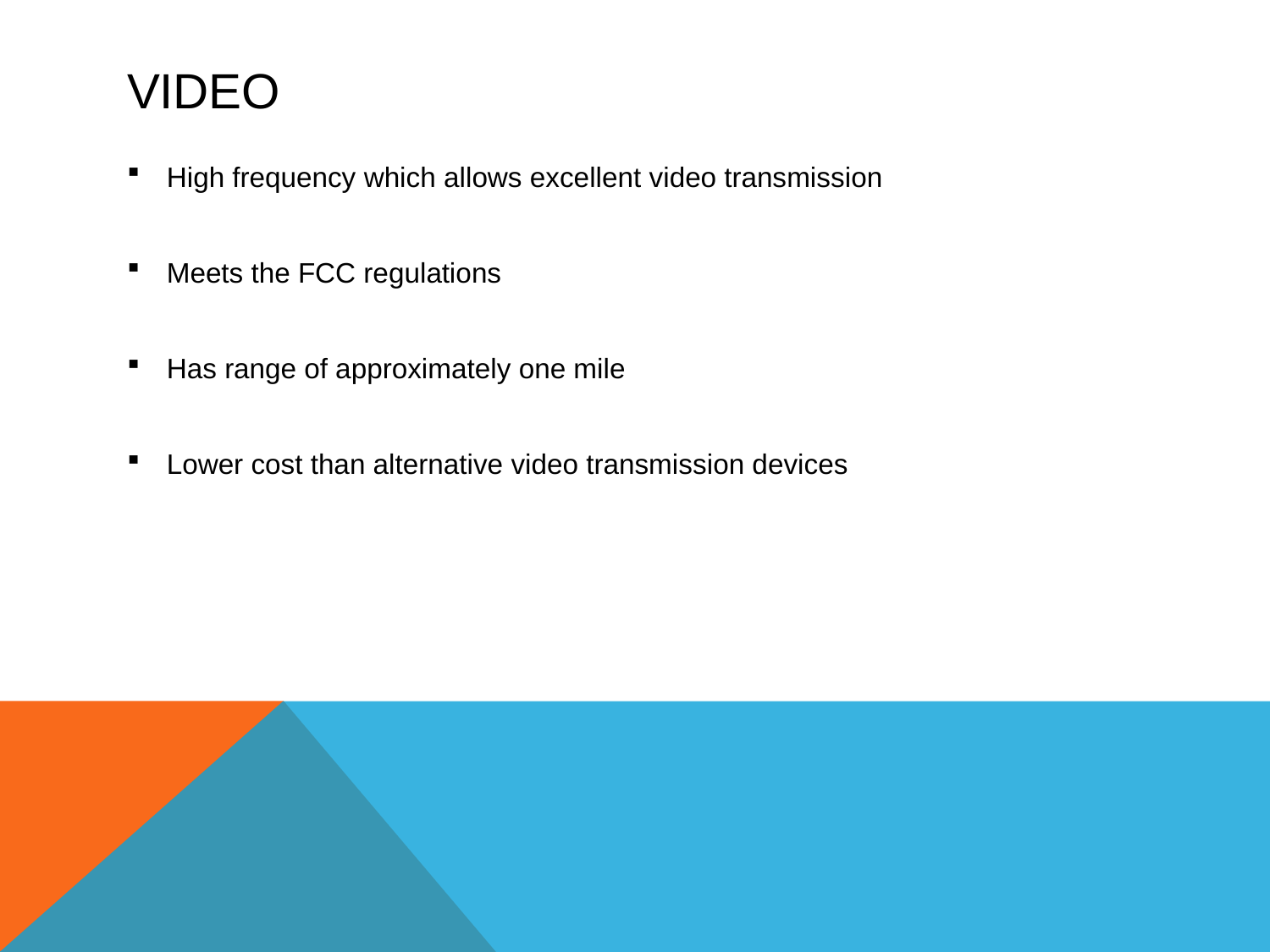

# Video
High frequency which allows excellent video transmission

Meets the FCC regulations

Has range of approximately one mile

Lower cost than alternative video transmission devices